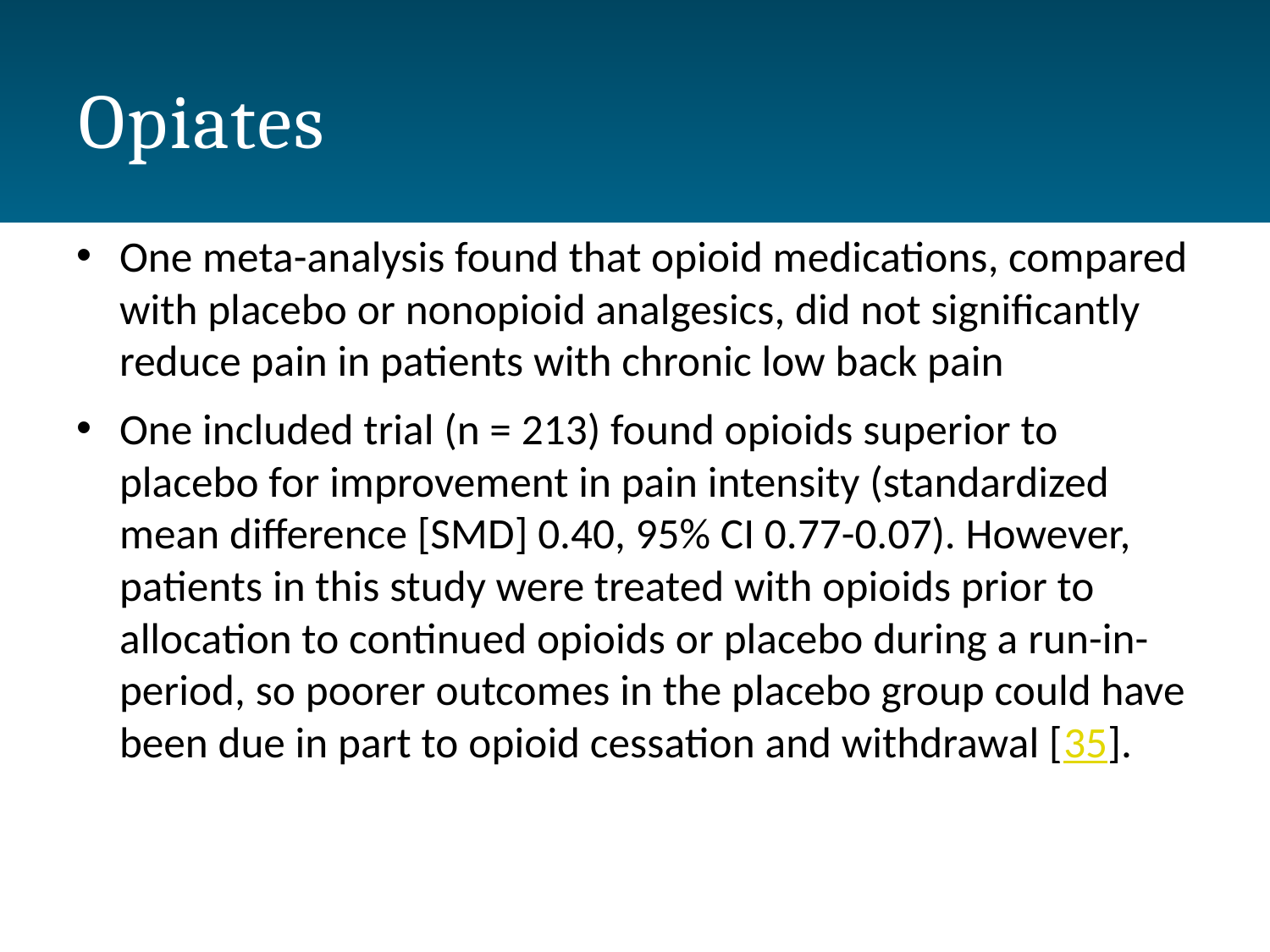

# Opiates
One meta-analysis found that opioid medications, compared with placebo or nonopioid analgesics, did not significantly reduce pain in patients with chronic low back pain
One included trial (n = 213) found opioids superior to placebo for improvement in pain intensity (standardized mean difference [SMD] 0.40, 95% CI 0.77-0.07). However, patients in this study were treated with opioids prior to allocation to continued opioids or placebo during a run-in-period, so poorer outcomes in the placebo group could have been due in part to opioid cessation and withdrawal [35].